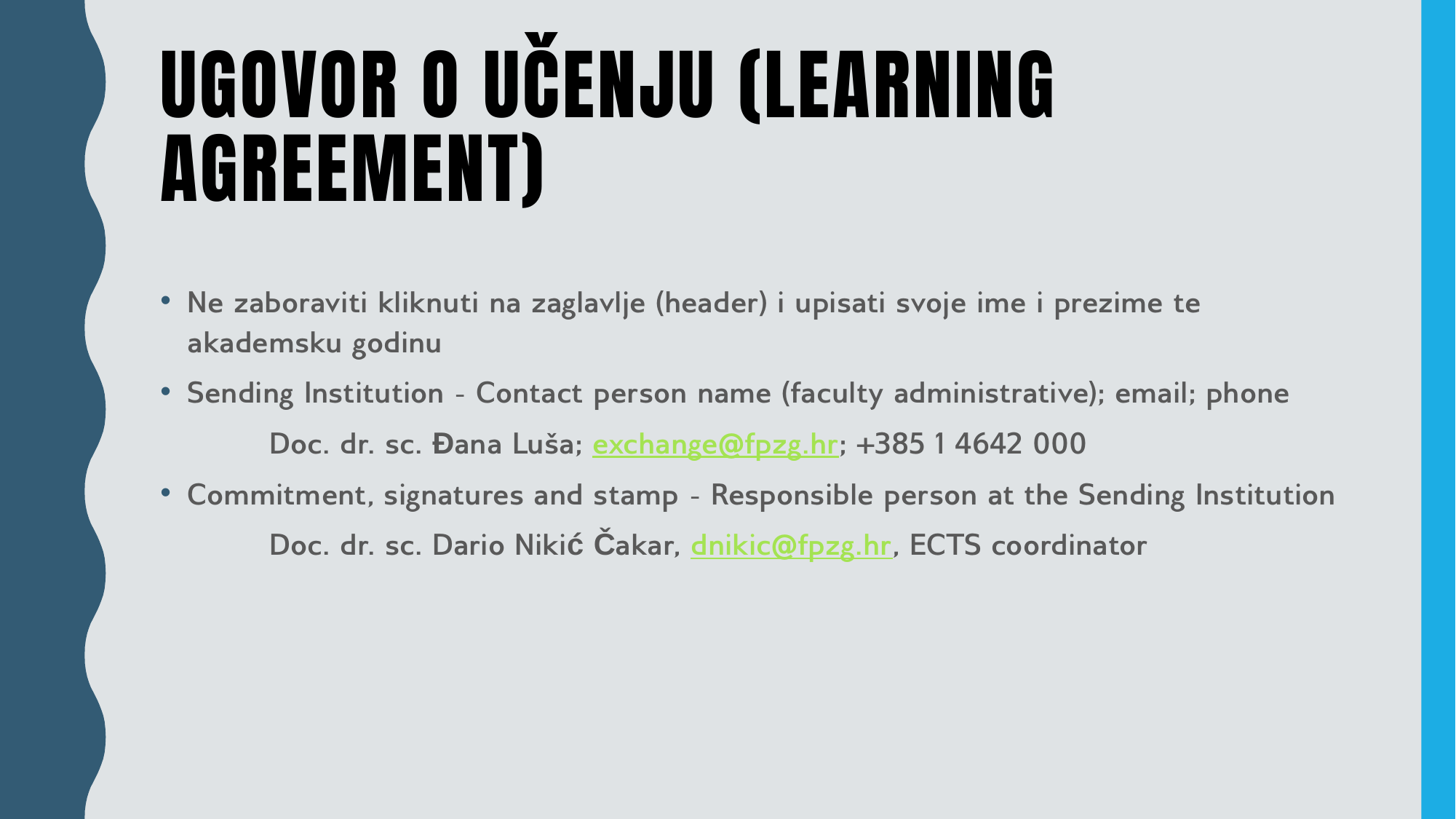

# Ugovor o učenju (learning Agreement)
Ne zaboraviti kliknuti na zaglavlje (header) i upisati svoje ime i prezime te akademsku godinu
Sending Institution - Contact person name (faculty administrative); email; phone
	Doc. dr. sc. Đana Luša; exchange@fpzg.hr; +385 1 4642 000
Commitment, signatures and stamp - Responsible person at the Sending Institution
	Doc. dr. sc. Dario Nikić Čakar, dnikic@fpzg.hr, ECTS coordinator